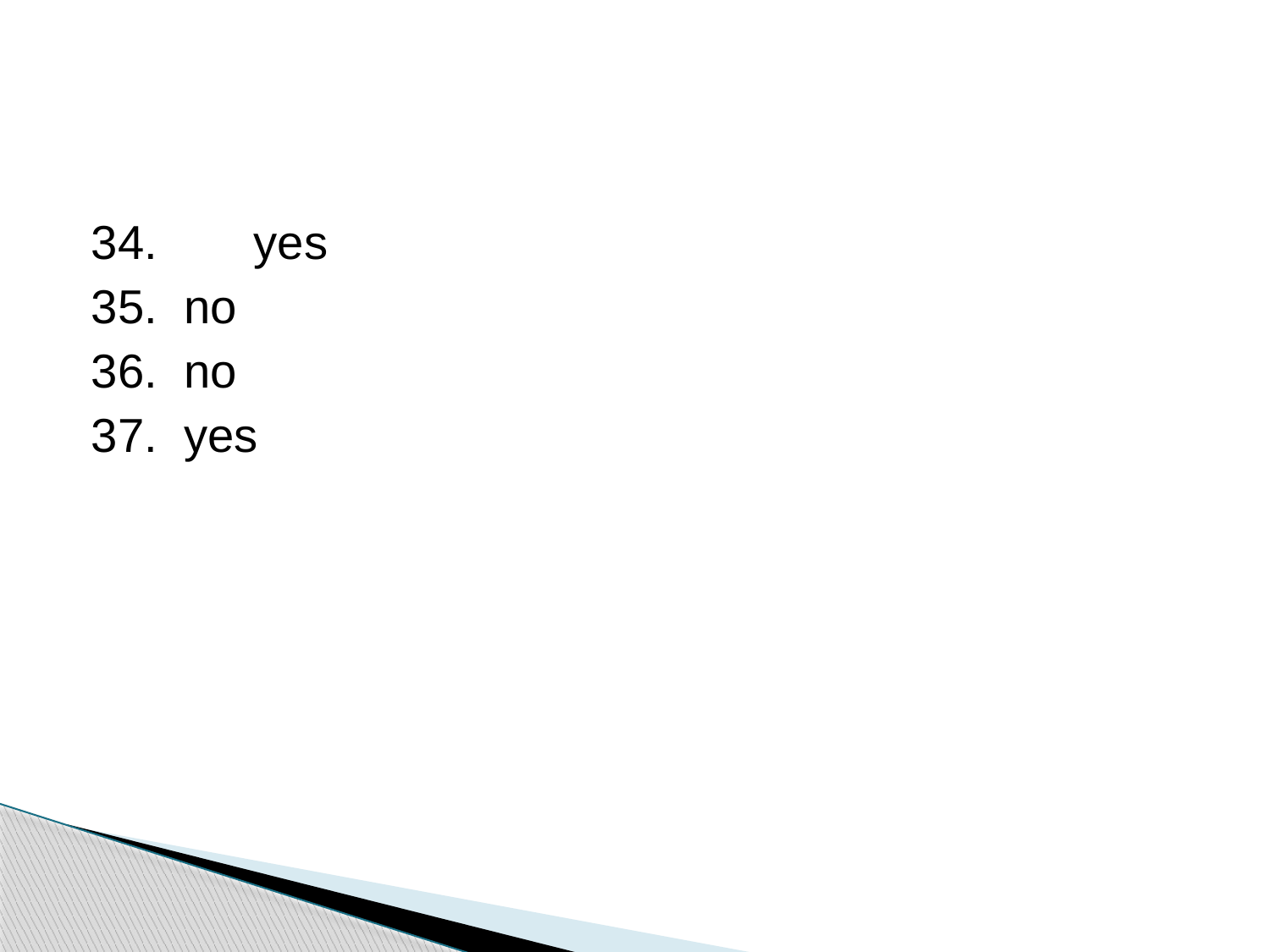

#
34.	yes
35.  no
36.  no
37.  yes